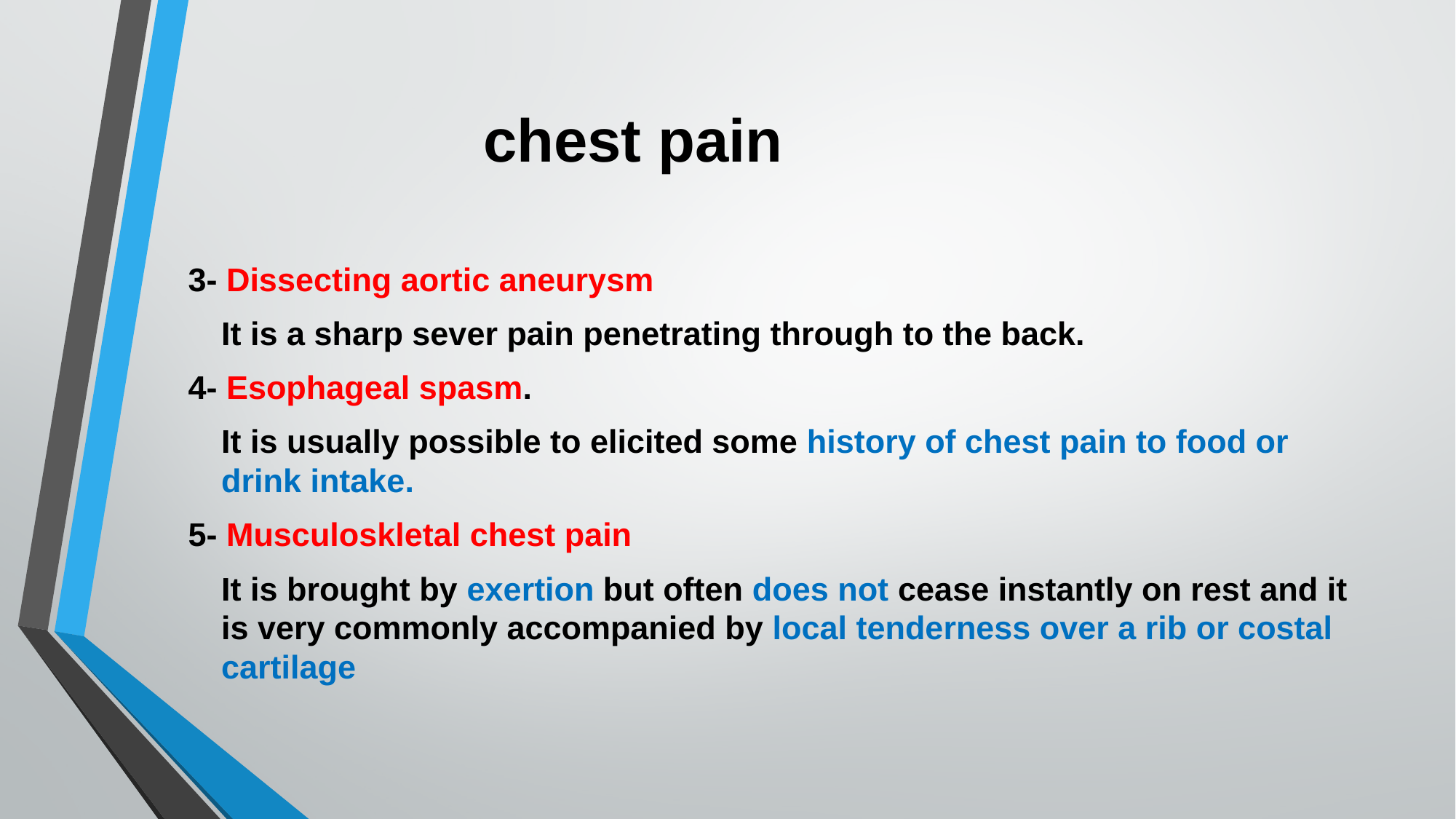

# chest pain
3- Dissecting aortic aneurysm
		It is a sharp sever pain penetrating through to the back.
4- Esophageal spasm.
		It is usually possible to elicited some history of chest pain to food or drink intake.
5- Musculoskletal chest pain
		It is brought by exertion but often does not cease instantly on rest and it is very commonly accompanied by local tenderness over a rib or costal cartilage